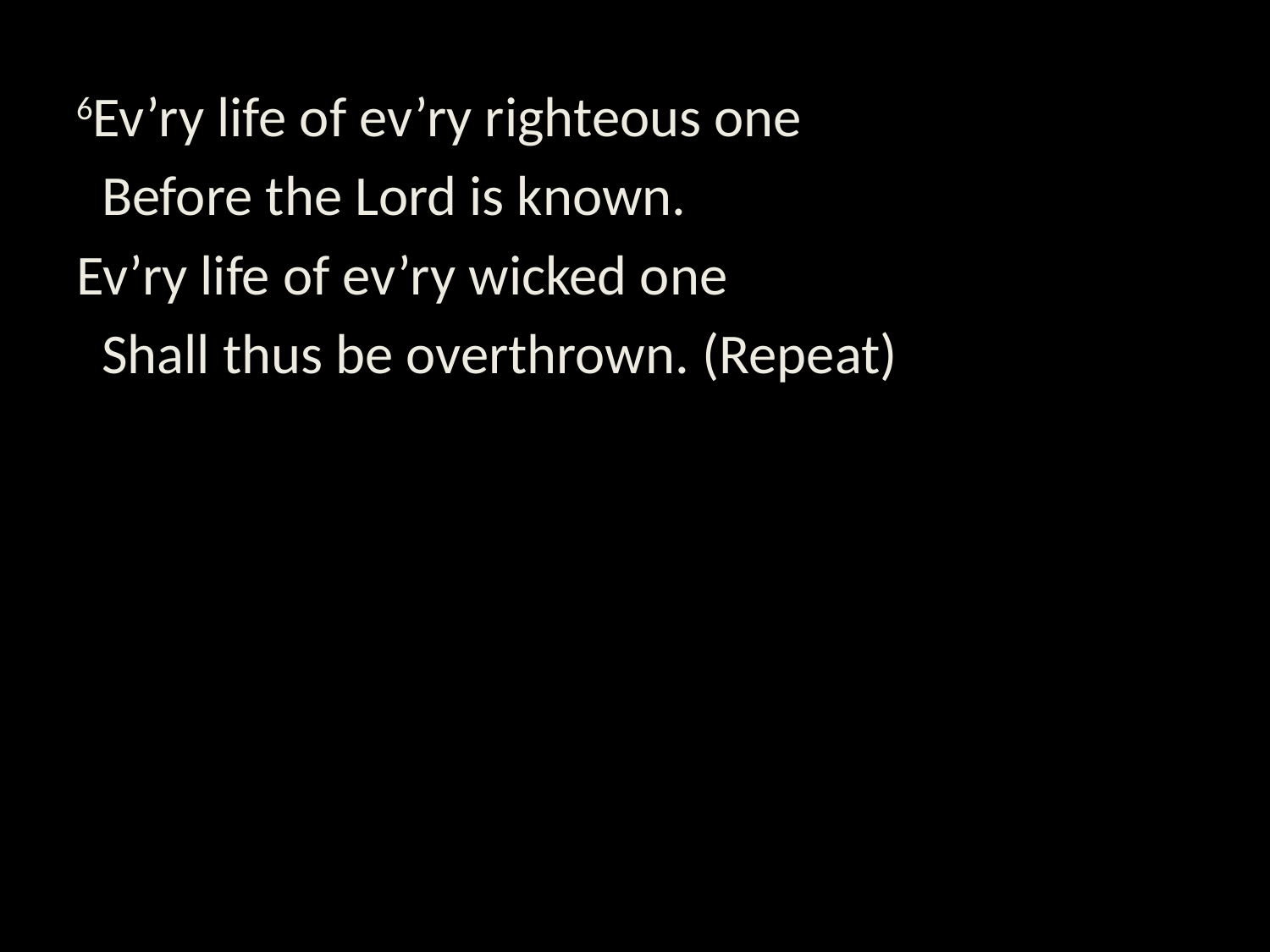

6Ev’ry life of ev’ry righteous one
  Before the Lord is known.
Ev’ry life of ev’ry wicked one
  Shall thus be overthrown. (Repeat)